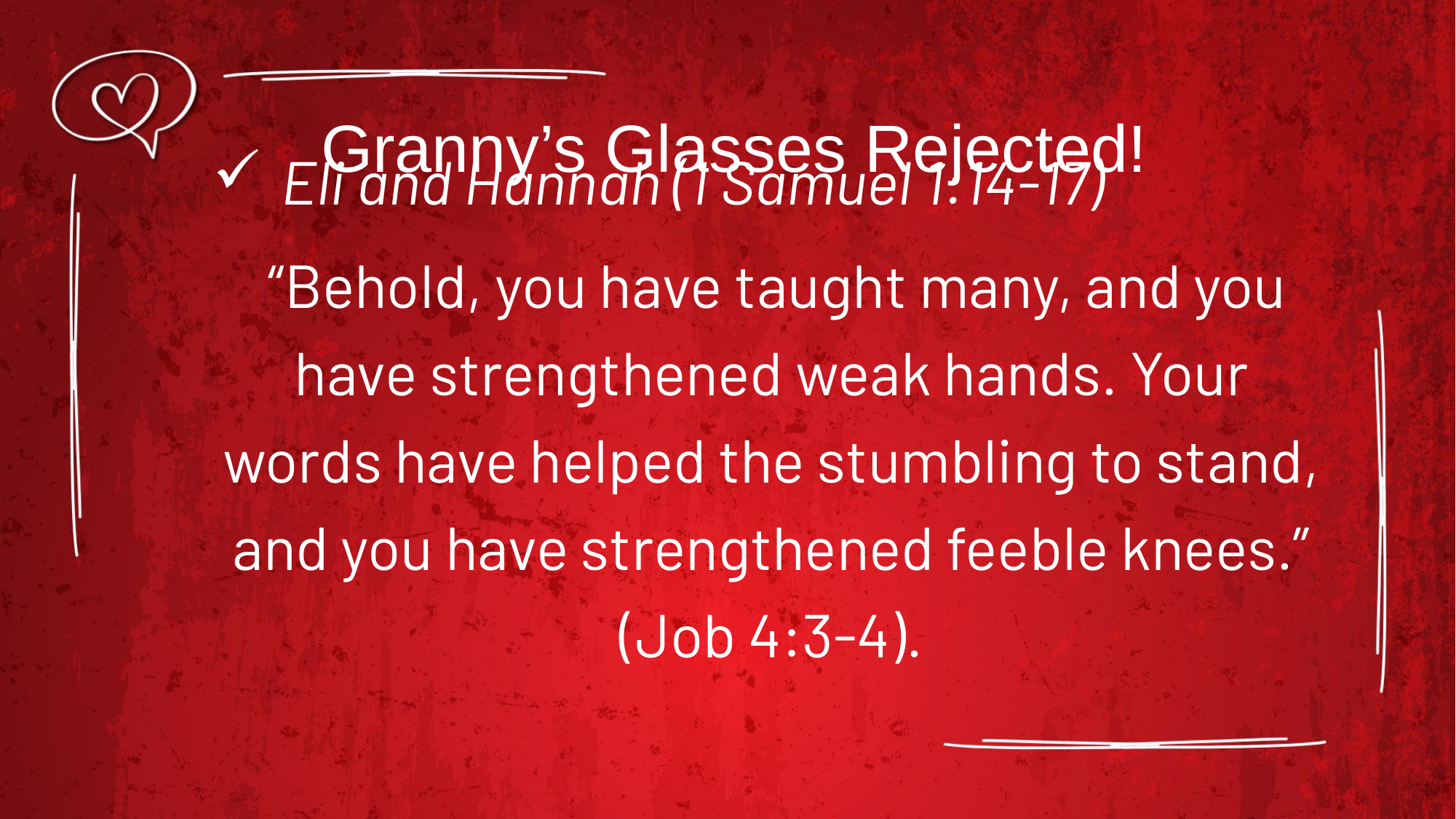

# Granny’s Glasses Rejected!
Eli and Hannah (1 Samuel 1:14-17)
 “Behold, you have taught many, and you have strengthened weak hands. Your words have helped the stumbling to stand, and you have strengthened feeble knees.” (Job 4:3-4).